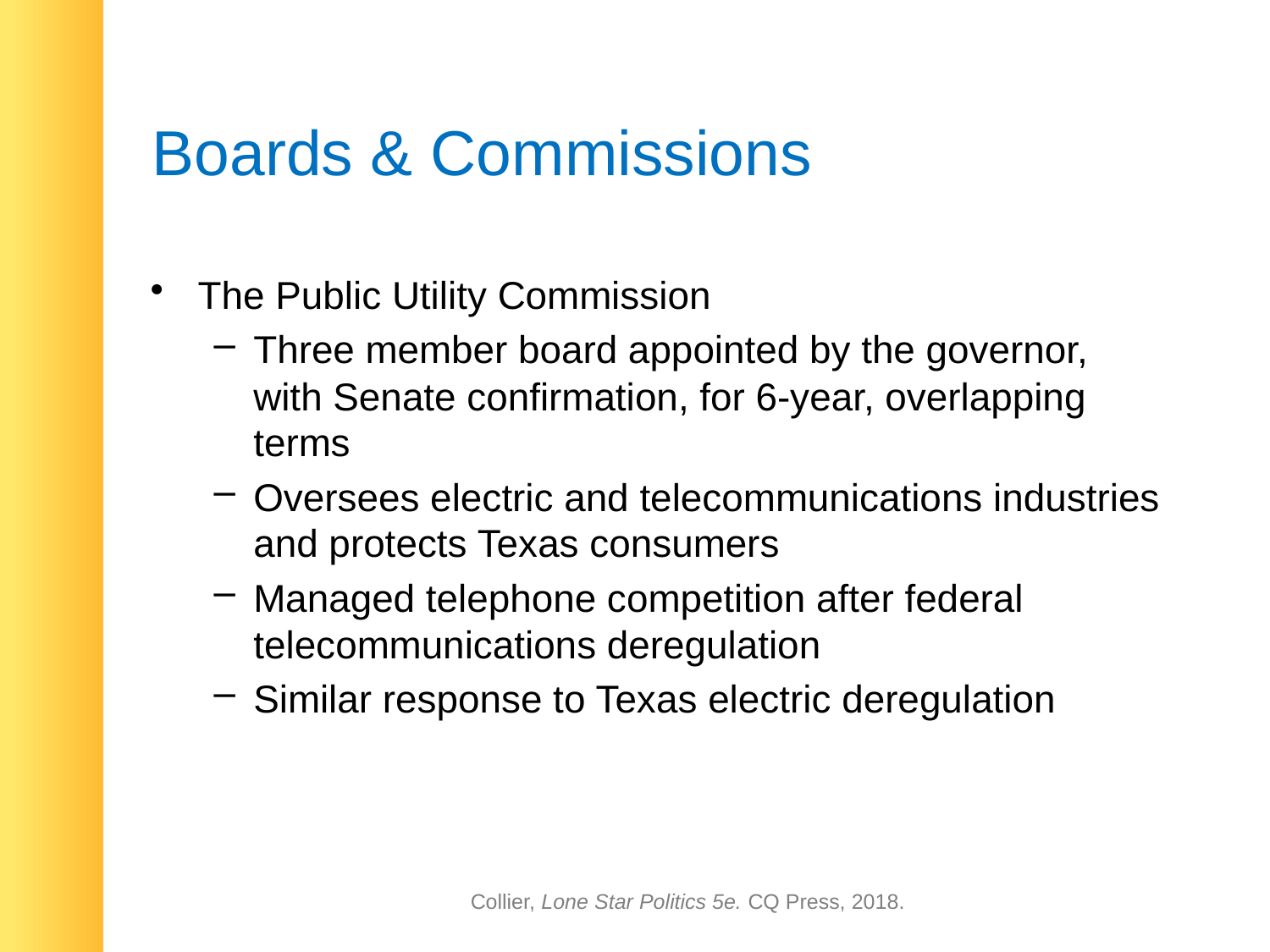

# Boards & Commissions
The Public Utility Commission
Three member board appointed by the governor, with Senate confirmation, for 6-year, overlapping terms
Oversees electric and telecommunications industries and protects Texas consumers
Managed telephone competition after federal telecommunications deregulation
Similar response to Texas electric deregulation
Collier, Lone Star Politics 5e. CQ Press, 2018.